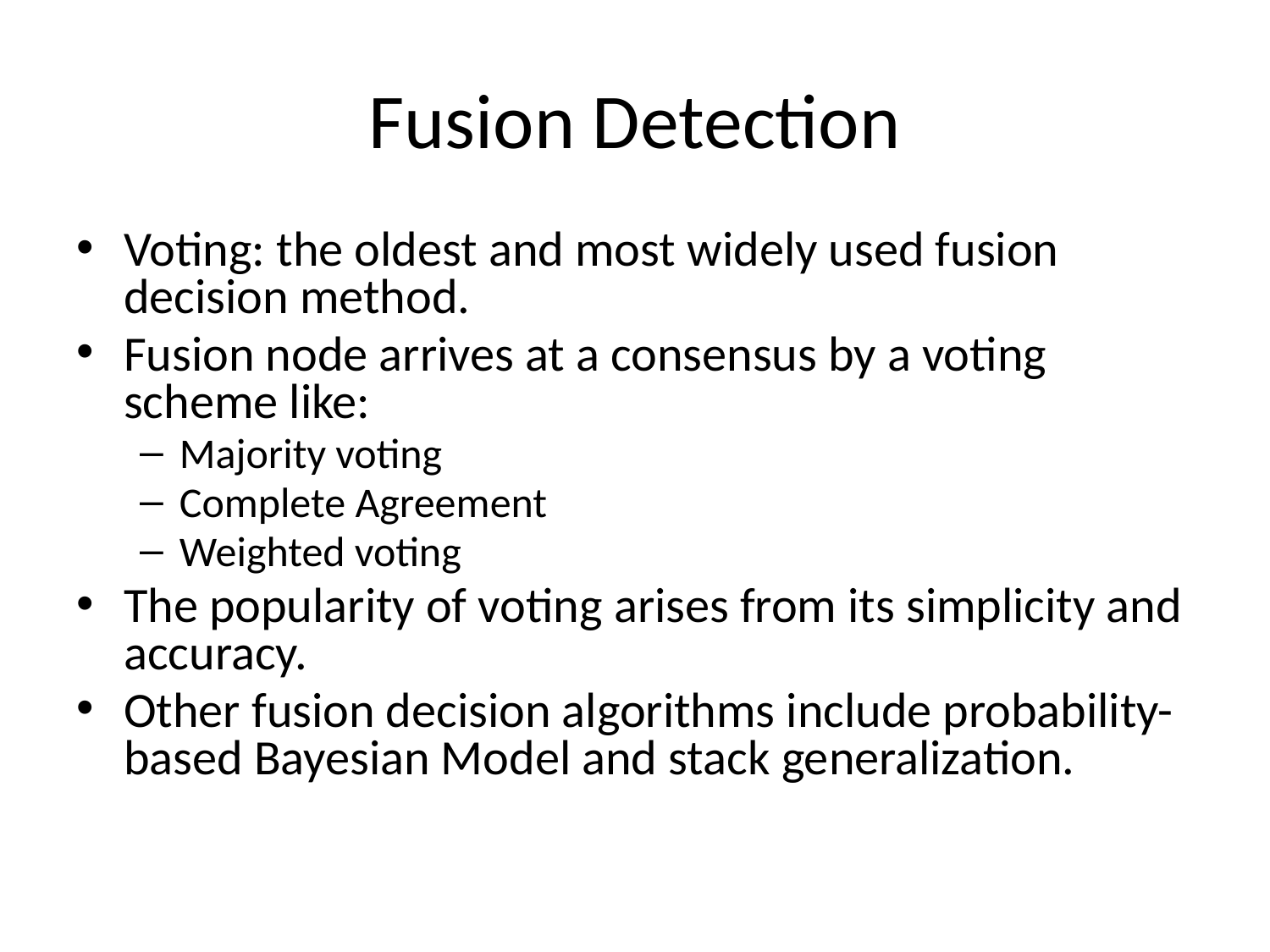

# Fusion Detection
Voting: the oldest and most widely used fusion decision method.
Fusion node arrives at a consensus by a voting scheme like:
Majority voting
Complete Agreement
Weighted voting
The popularity of voting arises from its simplicity and accuracy.
Other fusion decision algorithms include probability-based Bayesian Model and stack generalization.